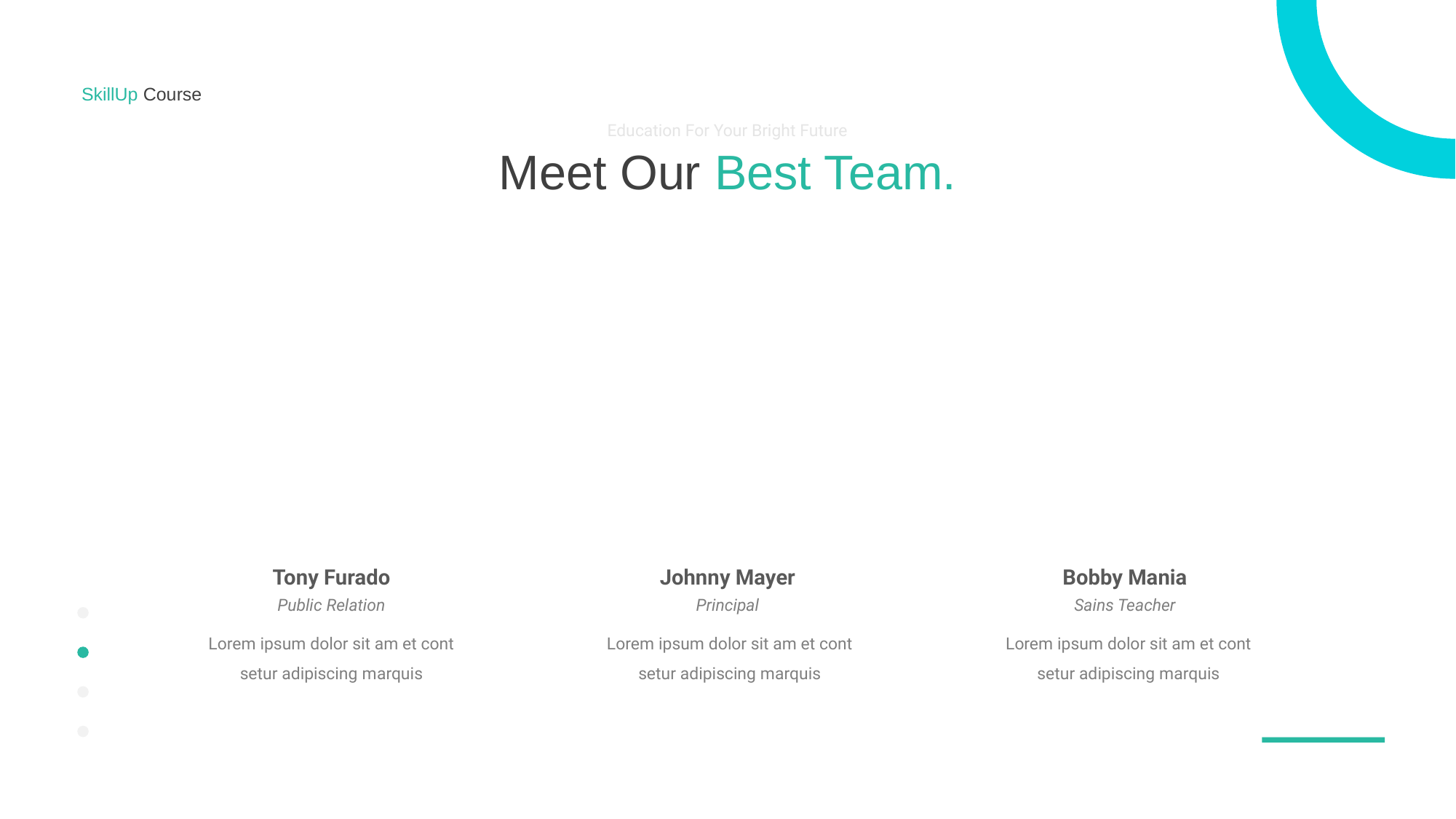

SkillUp Course
Education For Your Bright Future
Meet Our Best Team.

Tony Furado
Johnny Mayer
Bobby Mania
Public Relation
Principal
Sains Teacher

Lorem ipsum dolor sit am et cont setur adipiscing marquis
Lorem ipsum dolor sit am et cont setur adipiscing marquis
Lorem ipsum dolor sit am et cont setur adipiscing marquis